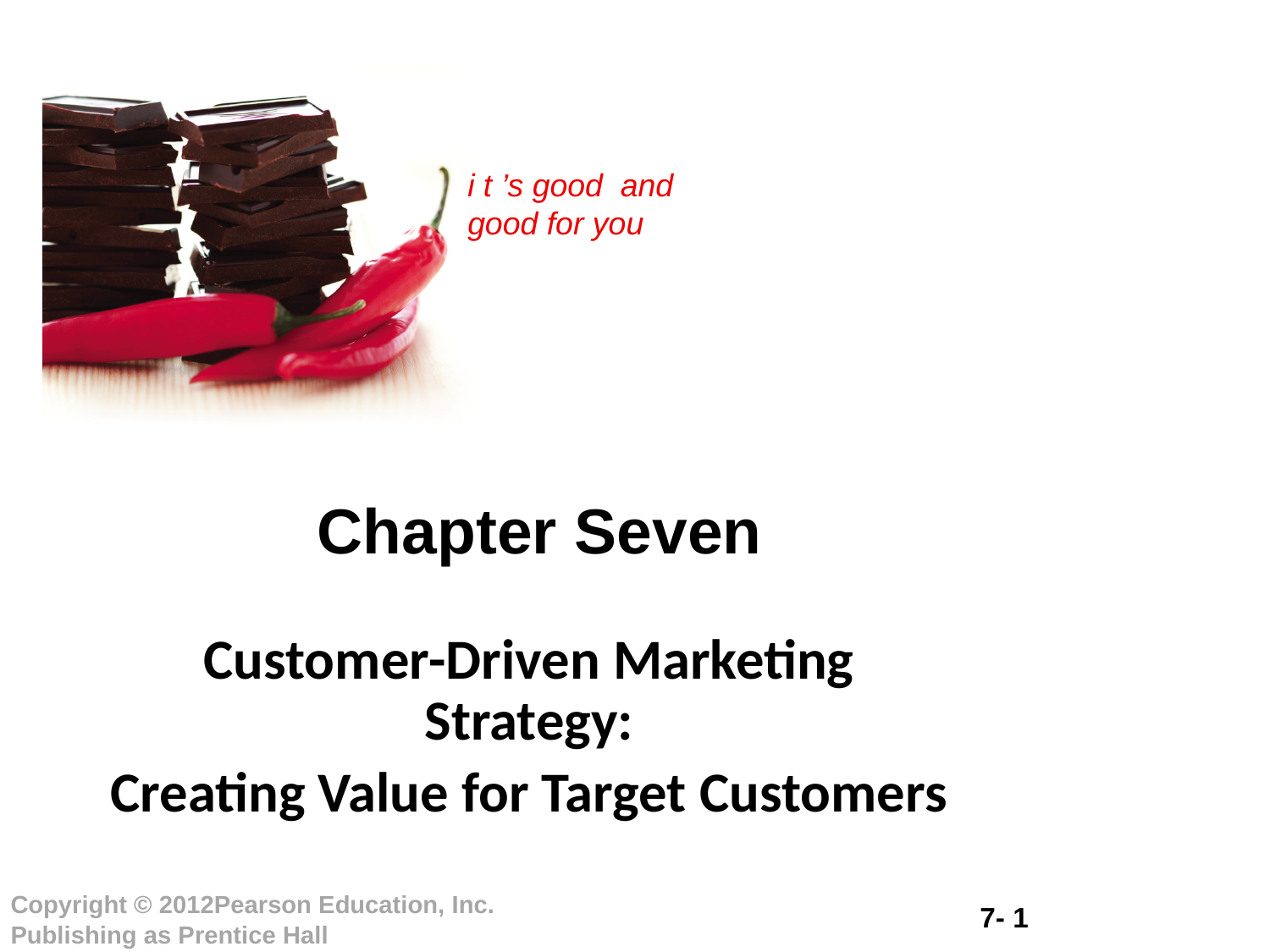

# Chapter Seven
Customer-Driven Marketing Strategy:
Creating Value for Target Customers